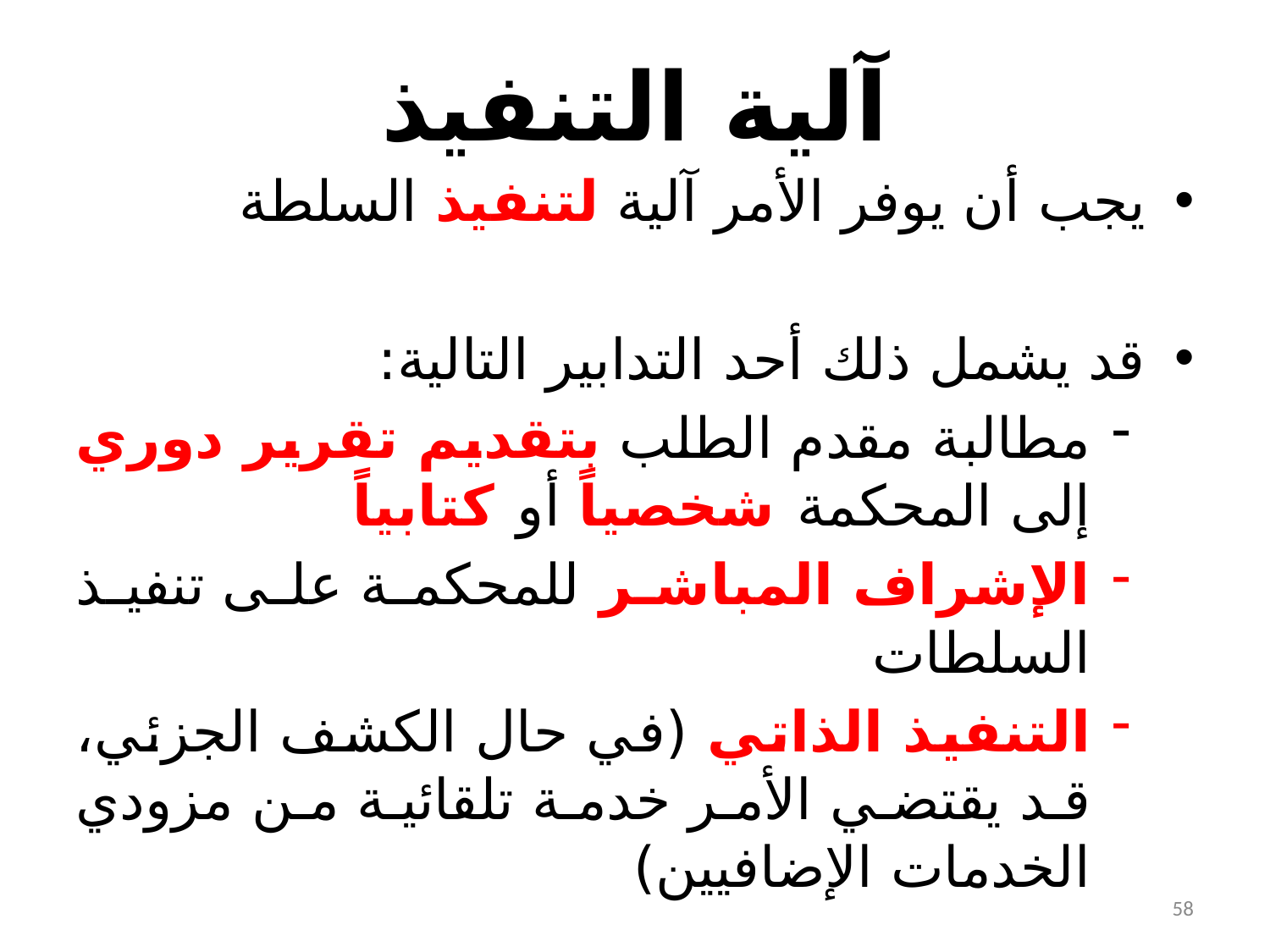

# آلية التنفيذ
يجب أن يوفر الأمر آلية لتنفيذ السلطة

قد يشمل ذلك أحد التدابير التالية:
مطالبة مقدم الطلب بتقديم تقرير دوري إلى المحكمة شخصياً أو كتابياً
الإشراف المباشر للمحكمة على تنفيذ السلطات
التنفيذ الذاتي (في حال الكشف الجزئي، قد يقتضي الأمر خدمة تلقائية من مزودي الخدمات الإضافيين)
58